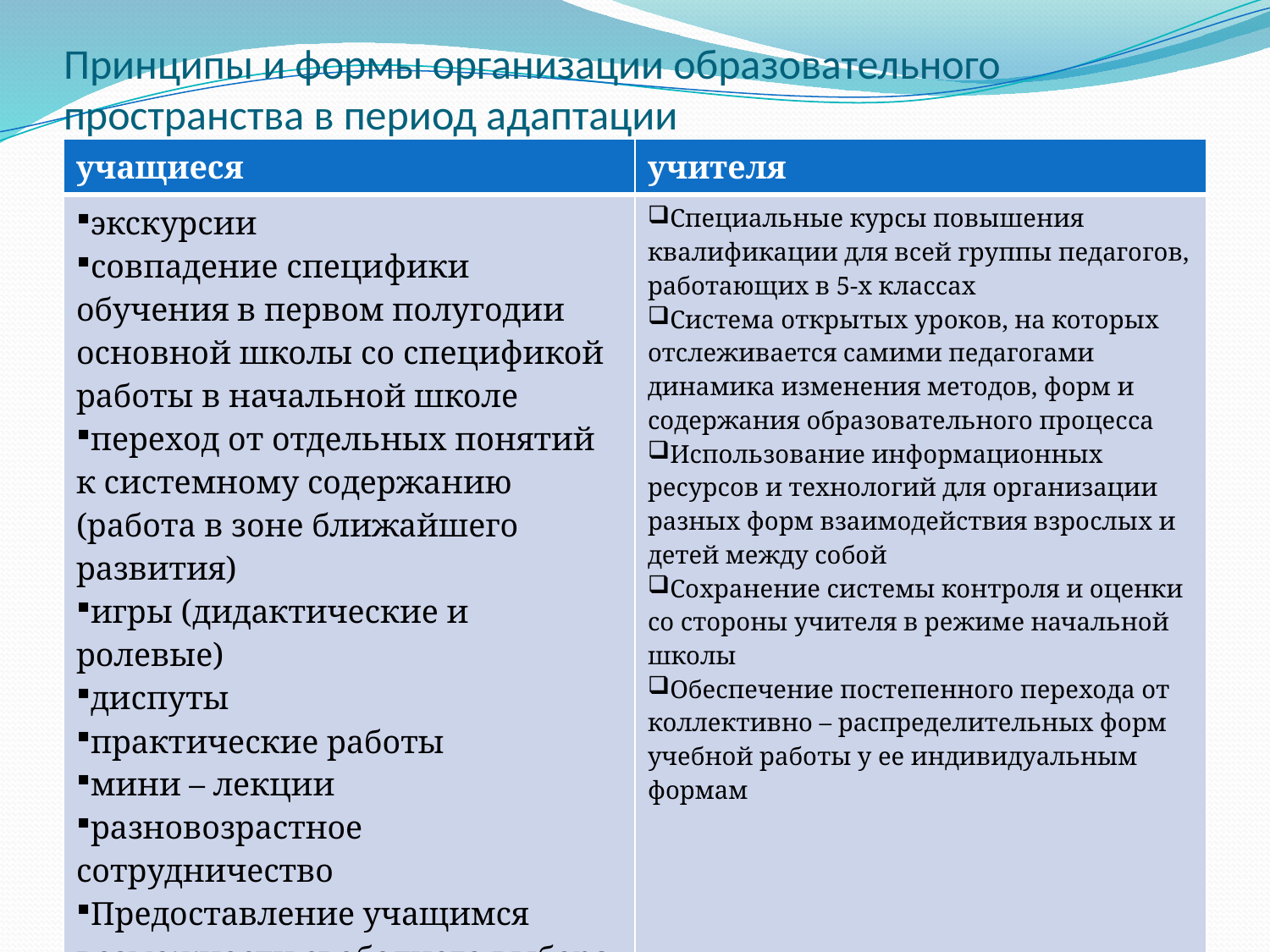

# Принципы и формы организации образовательного пространства в период адаптации
| учащиеся | учителя |
| --- | --- |
| экскурсии совпадение специфики обучения в первом полугодии основной школы со спецификой работы в начальной школе переход от отдельных понятий к системному содержанию (работа в зоне ближайшего развития) игры (дидактические и ролевые) диспуты практические работы мини – лекции разновозрастное сотрудничество Предоставление учащимся возможности свободного выбора источников информации и способов ее передачи | Специальные курсы повышения квалификации для всей группы педагогов, работающих в 5-х классах Система открытых уроков, на которых отслеживается самими педагогами динамика изменения методов, форм и содержания образовательного процесса Использование информационных ресурсов и технологий для организации разных форм взаимодействия взрослых и детей между собой Сохранение системы контроля и оценки со стороны учителя в режиме начальной школы Обеспечение постепенного перехода от коллективно – распределительных форм учебной работы у ее индивидуальным формам |